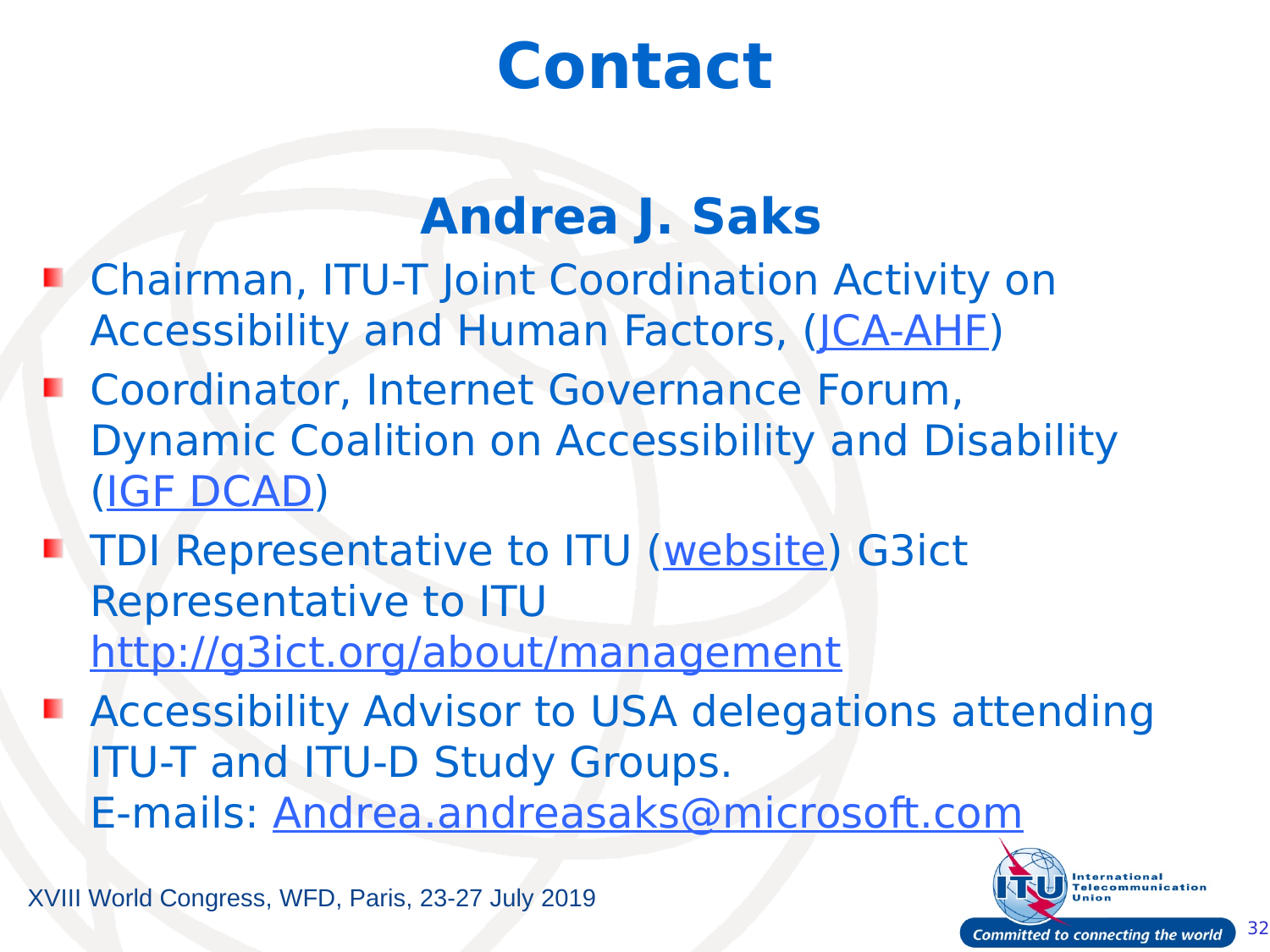

# Contact
Andrea J. Saks
Chairman, ITU-T Joint Coordination Activity on Accessibility and Human Factors, (JCA-AHF)
Coordinator, Internet Governance Forum,
Dynamic Coalition on Accessibility and Disability
(IGF DCAD)
TDI Representative to ITU (website) G3ict Representative to ITU http://g3ict.org/about/management
Accessibility Advisor to USA delegations attending ITU-T and ITU-D Study Groups.
E-mails: Andrea.andreasaks@microsoft.com
XVIII World Congress, WFD, Paris, 23-27 July 2019
32